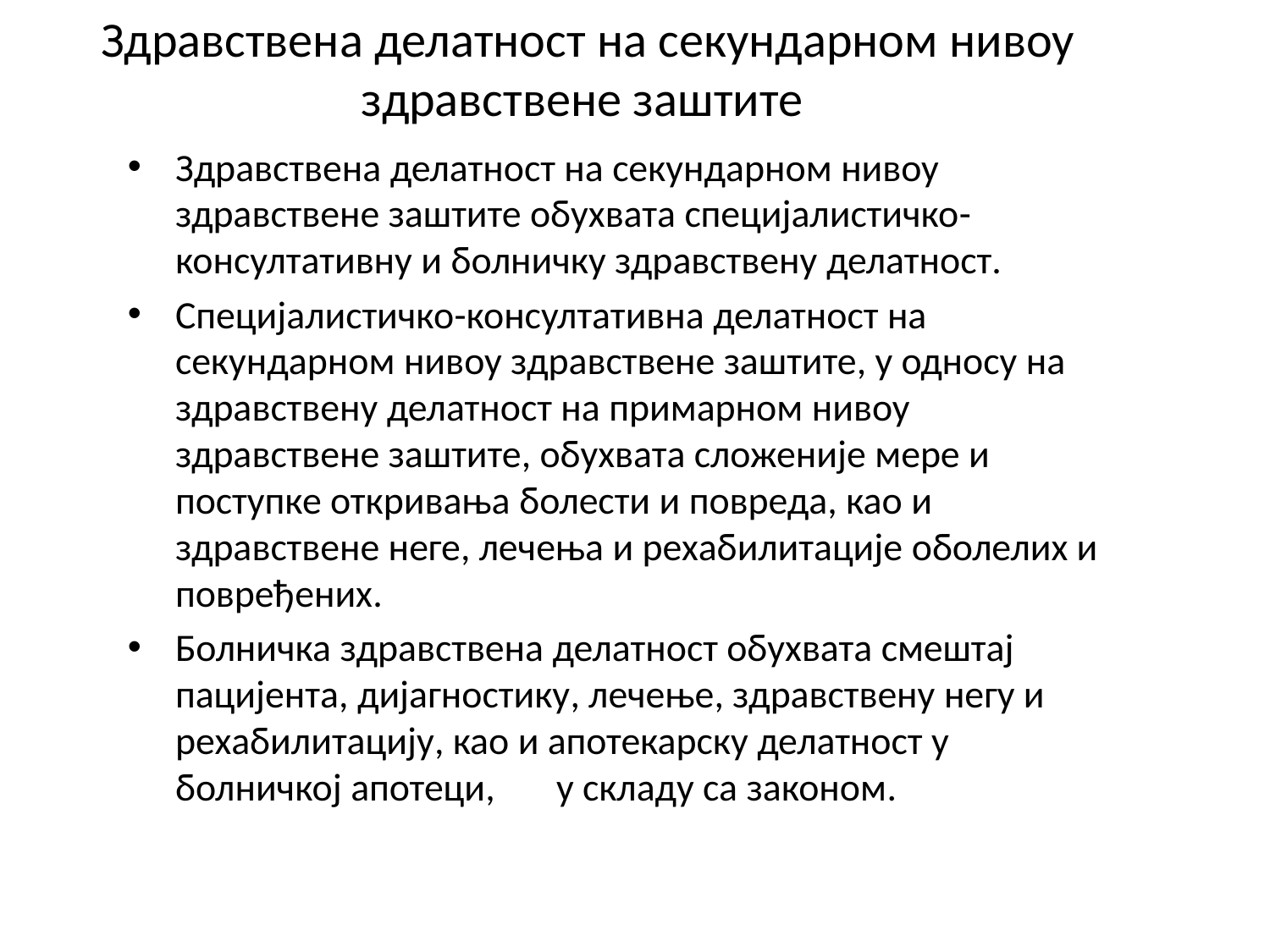

# Здравствена делатност на секундарном нивоу здравствене заштите
Здравствена делатност на секундарном нивоу здравствене заштите обухвата специјалистичко-консултативну и болничку здравствену делатност.
Специјалистичко-консултативна делатност на секундарном нивоу здравствене заштите, у односу на здравствену делатност на примарном нивоу здравствене заштите, обухвата сложеније мере и поступке откривања болести и повреда, као и здравствене неге, лечења и рехабилитације оболелих и повређених.
Болничка здравствена делатност обухвата смештај пацијента, дијагностику, лечење, здравствену негу и рехабилитацију, као и апотекарску делатност у болничкој апотеци, 	у складу са законом.